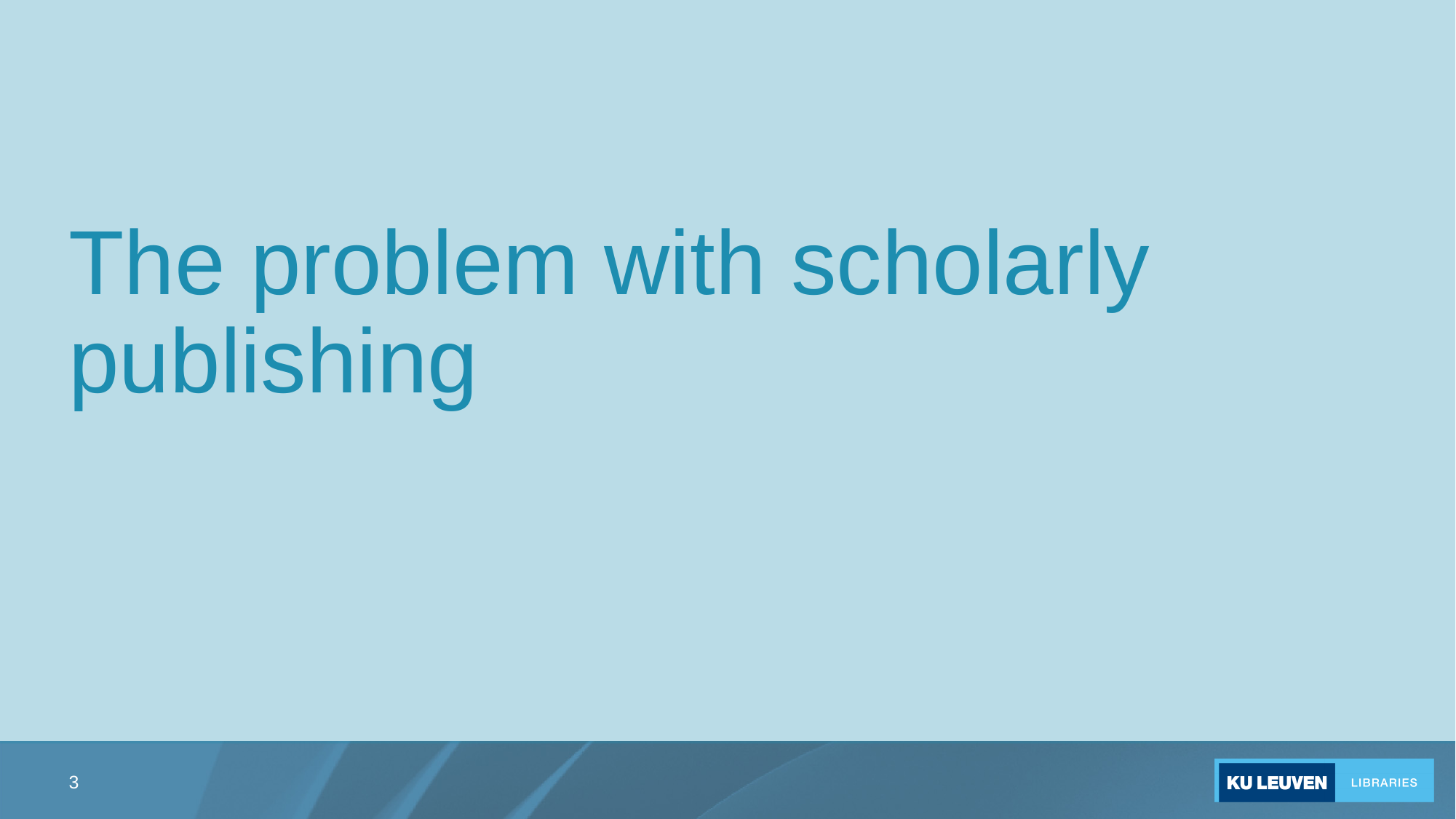

# The problem with scholarly publishing

3